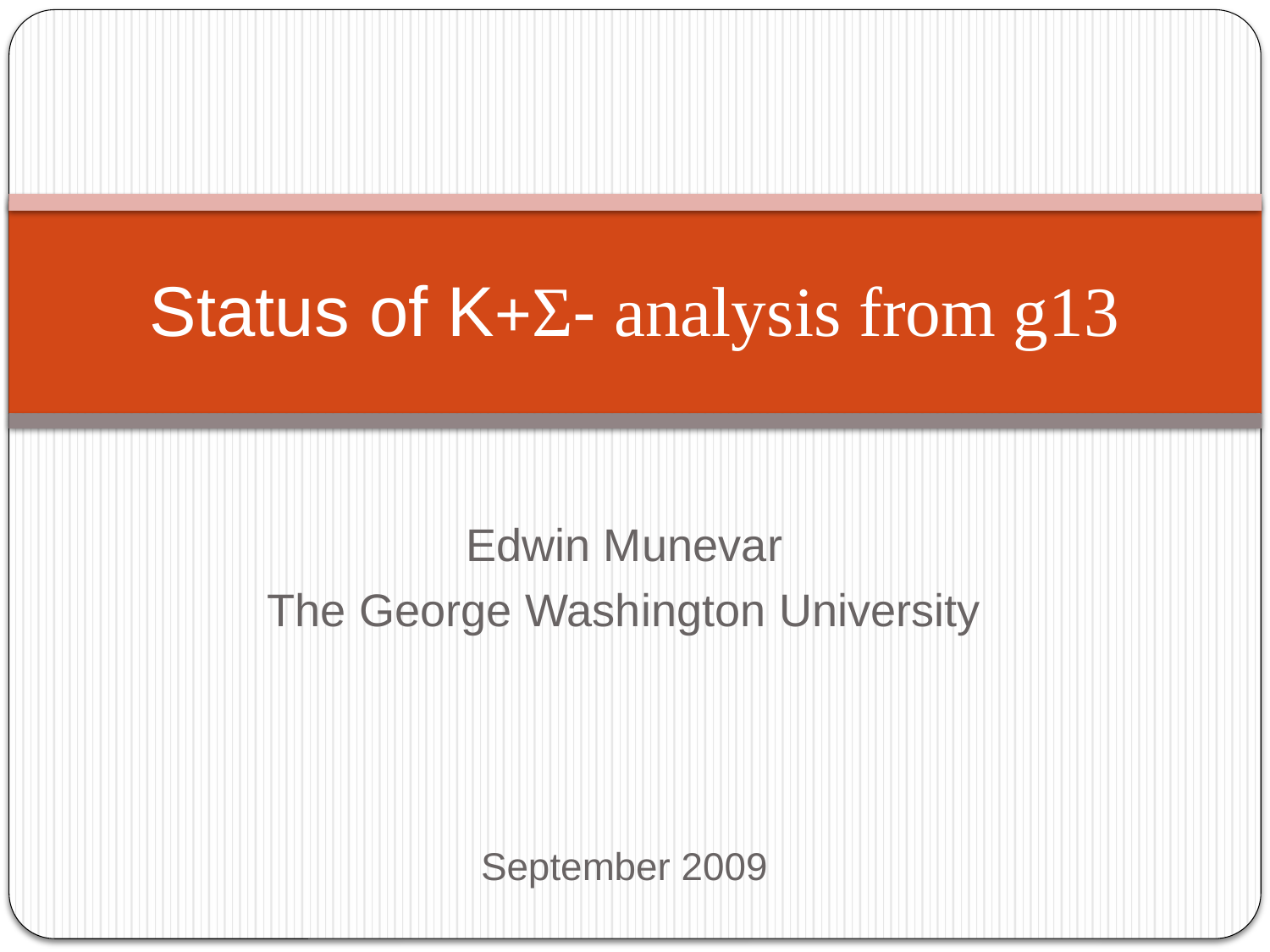

# Status of K+Σ- analysis from g13

Edwin Munevar
The George Washington University

September 2009